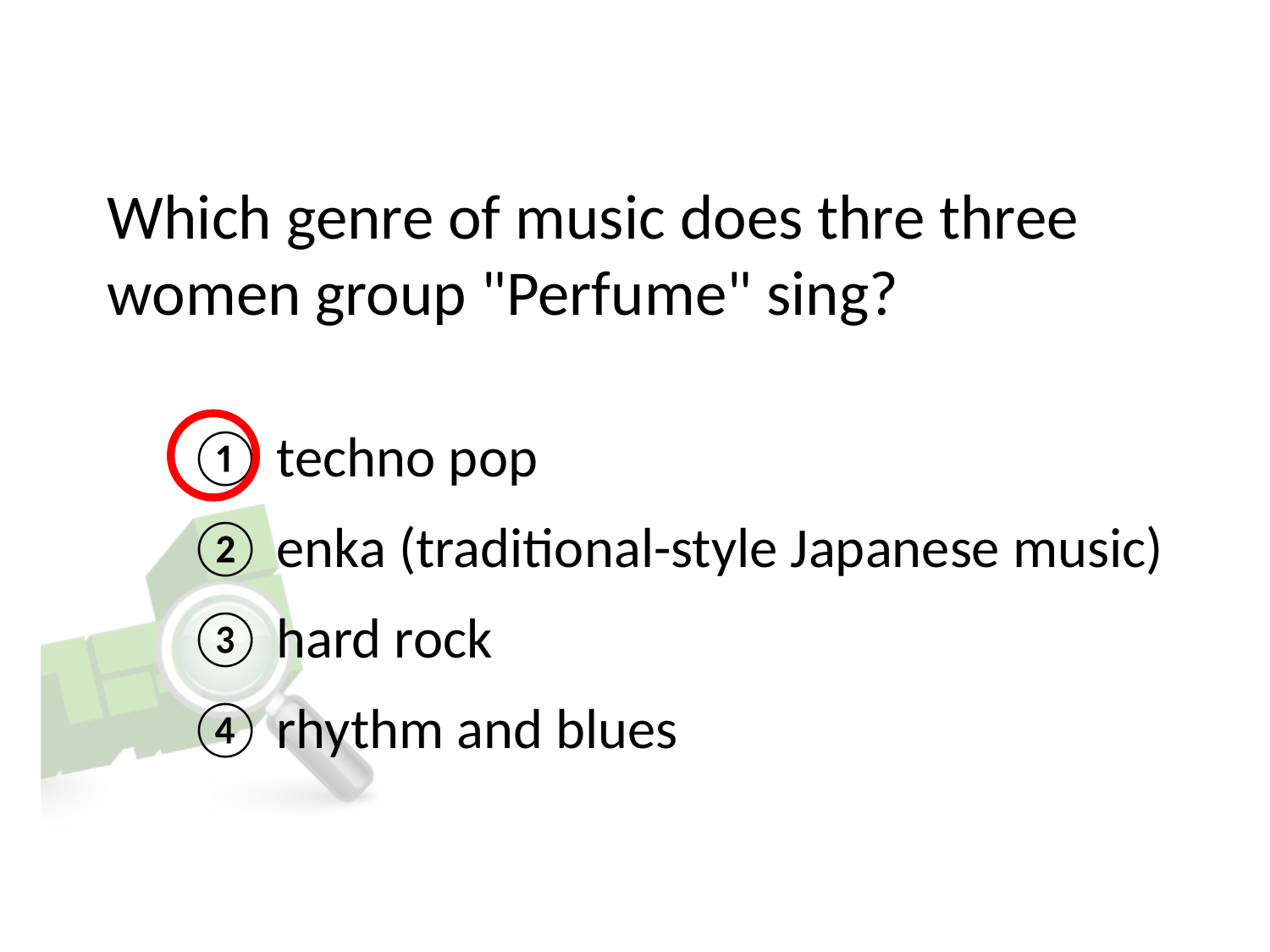

# Which genre of music does thre three women group "Perfume" sing?

① techno pop
② enka (traditional-style Japanese music)
③ hard rock
④ rhythm and blues